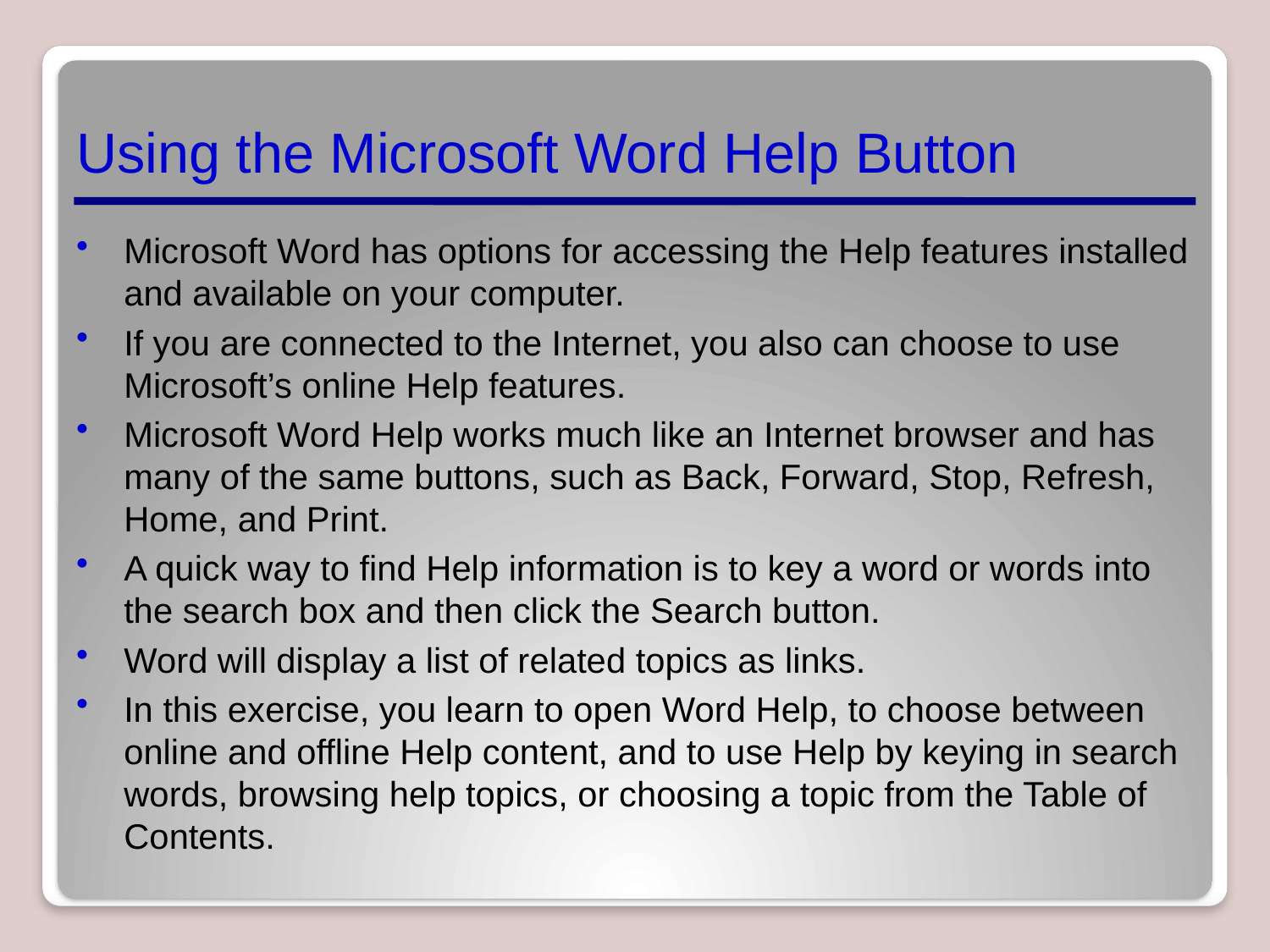

# Using the Microsoft Word Help Button
Microsoft Word has options for accessing the Help features installed and available on your computer.
If you are connected to the Internet, you also can choose to use Microsoft’s online Help features.
Microsoft Word Help works much like an Internet browser and has many of the same buttons, such as Back, Forward, Stop, Refresh, Home, and Print.
A quick way to find Help information is to key a word or words into the search box and then click the Search button.
Word will display a list of related topics as links.
In this exercise, you learn to open Word Help, to choose between online and offline Help content, and to use Help by keying in search words, browsing help topics, or choosing a topic from the Table of Contents.